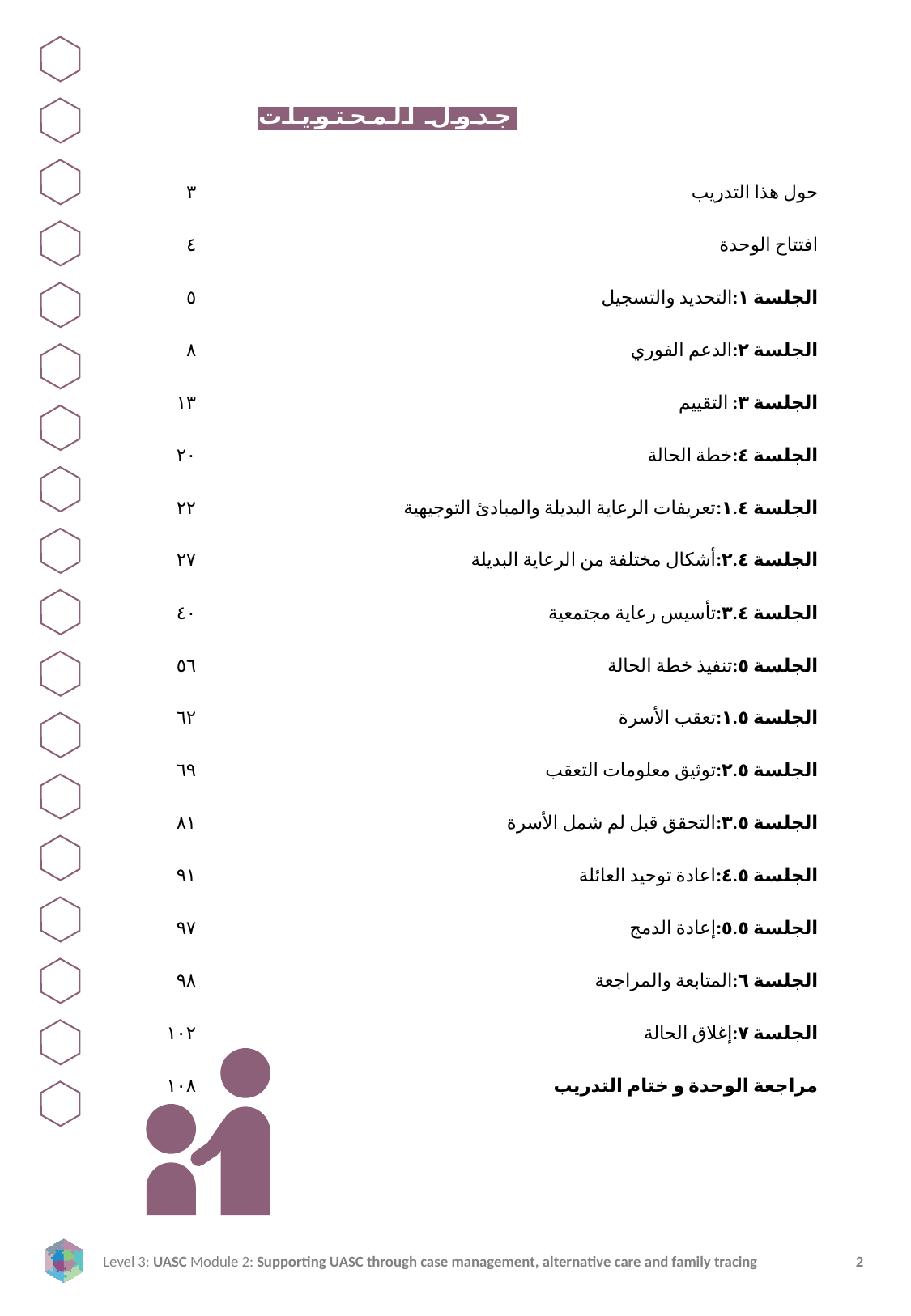

جدول المحتويات

٣
٤
٥
٨
١٣
٢٠
٢٢
٢٧
٤٠
٥٦
٦٢
٦٩
٨١
٩١
٩٧
٩٨
١٠٢
١٠٨
حول هذا التدريب
افتتاح الوحدة
الجلسة ١:التحديد والتسجيل
الجلسة ٢:الدعم الفوري
الجلسة ٣: التقييم
الجلسة ٤:خطة الحالة
الجلسة ١.٤:تعريفات الرعاية البديلة والمبادئ التوجيهية
الجلسة ٢.٤:أشكال مختلفة من الرعاية البديلة
الجلسة ٣.٤:تأسيس رعاية مجتمعية
الجلسة ٥:تنفيذ خطة الحالة
الجلسة ١.٥:تعقب الأسرة
الجلسة ٢.٥:توثيق معلومات التعقب
الجلسة ٣.٥:التحقق قبل لم شمل الأسرة
الجلسة ٤.٥:اعادة توحيد العائلة
الجلسة ٥.٥:إعادة الدمج
الجلسة ٦:المتابعة والمراجعة
الجلسة ٧:إغلاق الحالة
مراجعة الوحدة و ختام التدريب